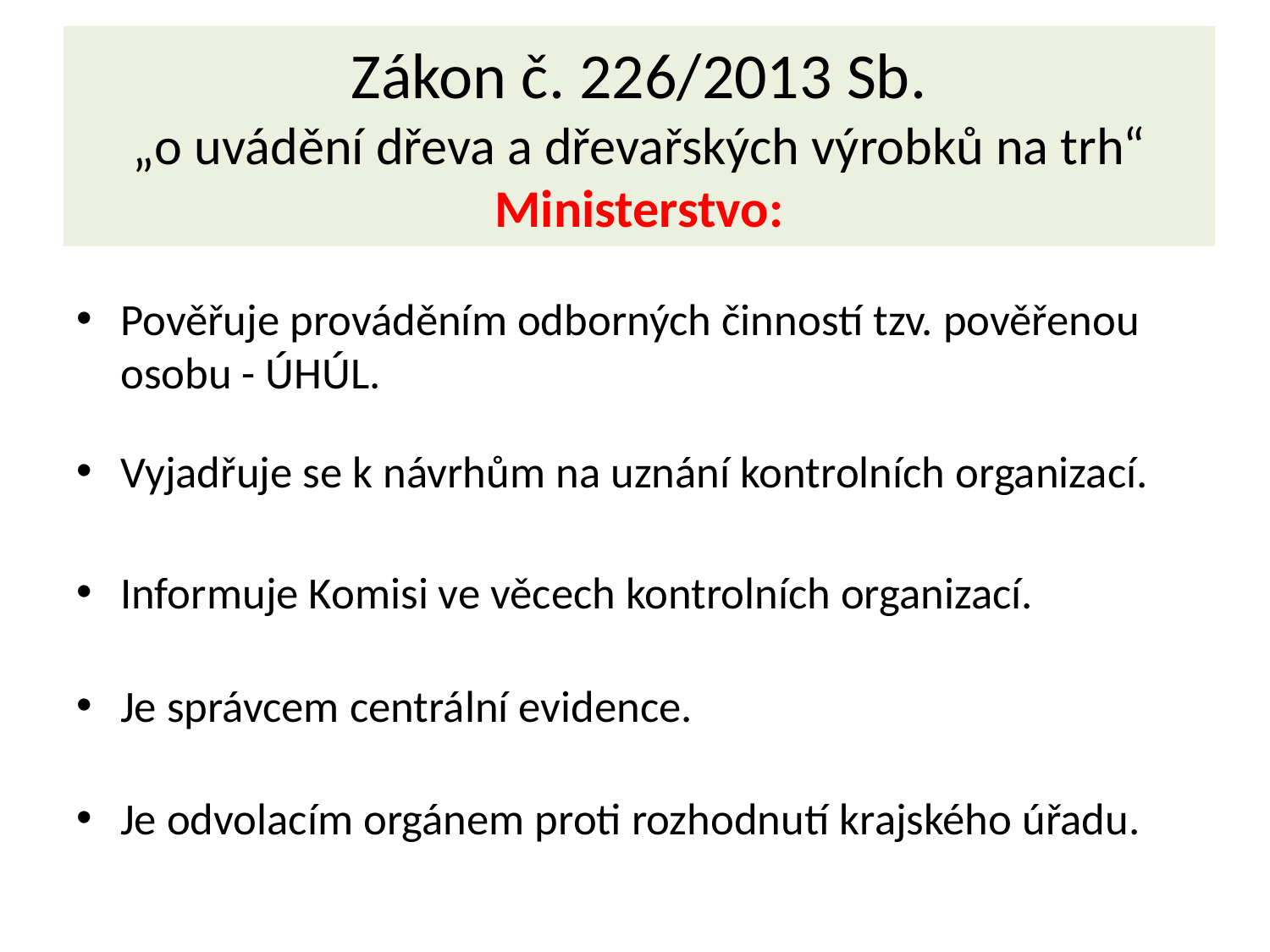

# Zákon č. 226/2013 Sb. „o uvádění dřeva a dřevařských výrobků na trh“ Ministerstvo:

Pověřuje prováděním odborných činností tzv. pověřenou osobu - ÚHÚL.

Vyjadřuje se k návrhům na uznání kontrolních organizací.

Informuje Komisi ve věcech kontrolních organizací.

Je správcem centrální evidence.

Je odvolacím orgánem proti rozhodnutí krajského úřadu.